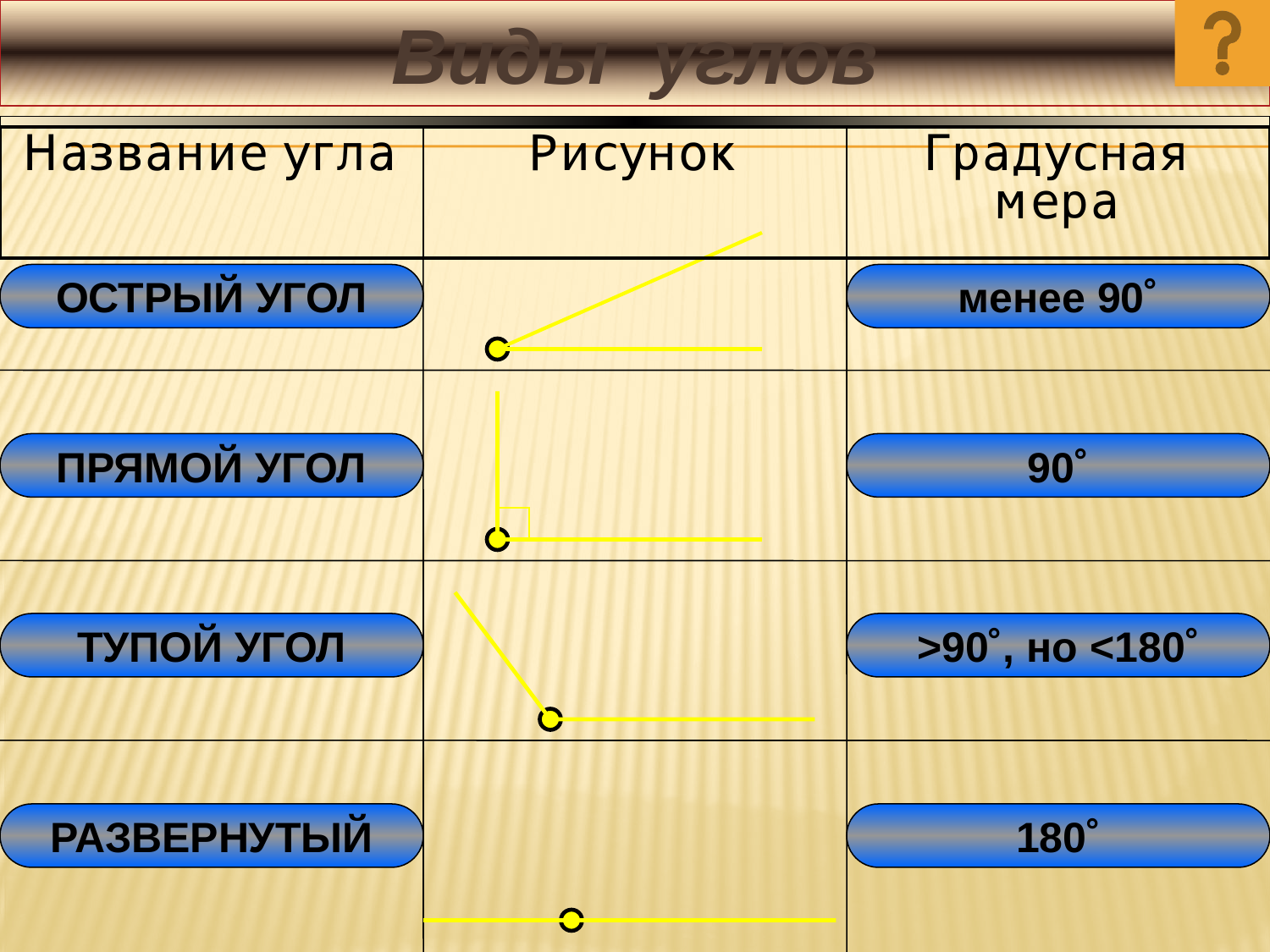

Виды  углов

| Название угла | Рисунок | Градусная мера |
| --- | --- | --- |

ОСТРЫЙ УГОЛ
менее 90˚

ПРЯМОЙ УГОЛ
90˚

ТУПОЙ УГОЛ
>90˚, но <180˚
РАЗВЕРНУТЫЙ
180˚